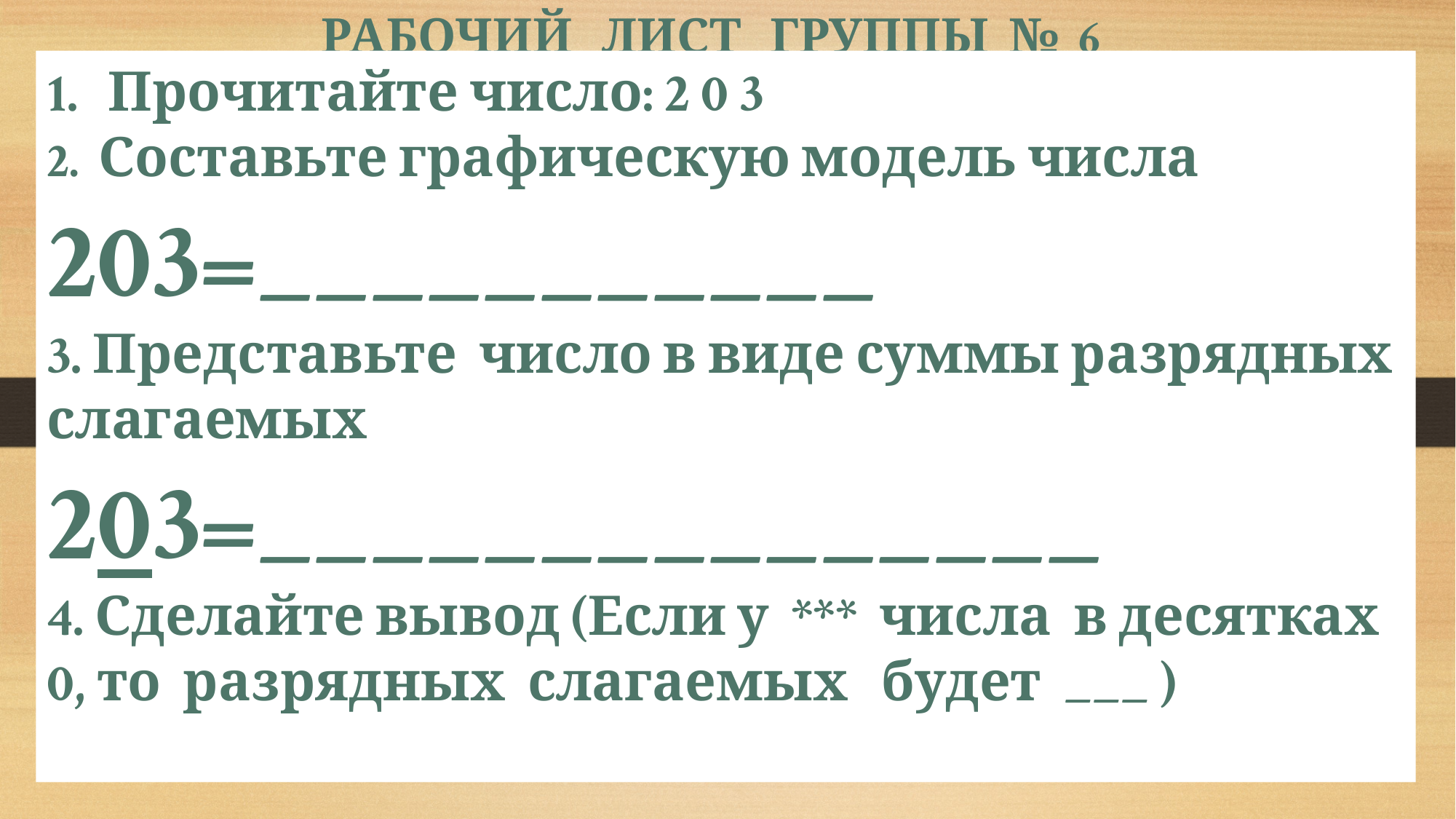

РАБОЧИЙ   ЛИСТ   ГРУППЫ  №  6
Прочитайте число: 2 0 3
2.  Составьте графическую модель числа
203=___________
3. Представьте  число в виде суммы разрядных слагаемых
203=_______________
4. Сделайте вывод (Если у  ***  числа  в десятках  0, то  разрядных  слагаемых   будет  ___ )